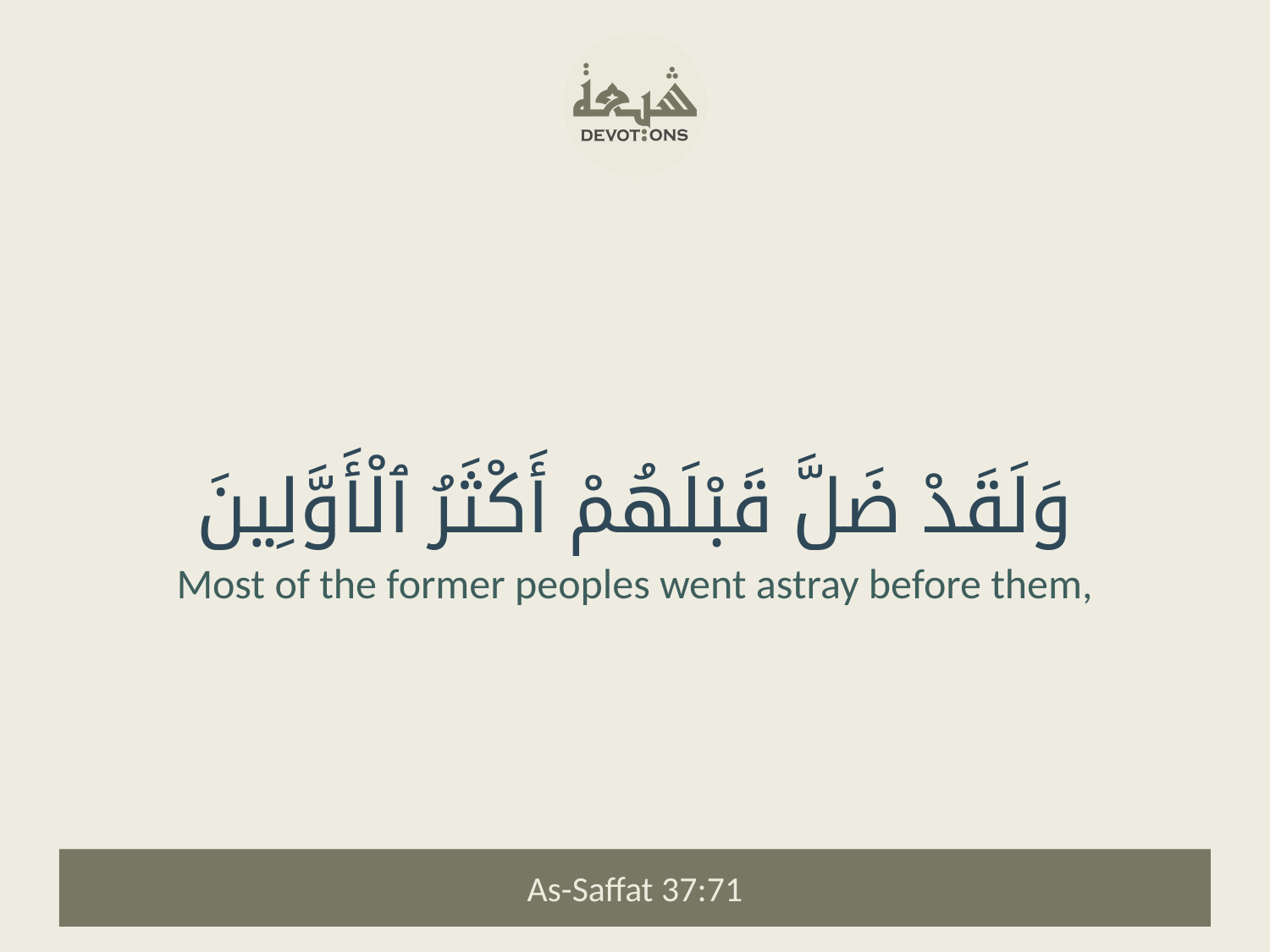

وَلَقَدْ ضَلَّ قَبْلَهُمْ أَكْثَرُ ٱلْأَوَّلِينَ
Most of the former peoples went astray before them,
As-Saffat 37:71